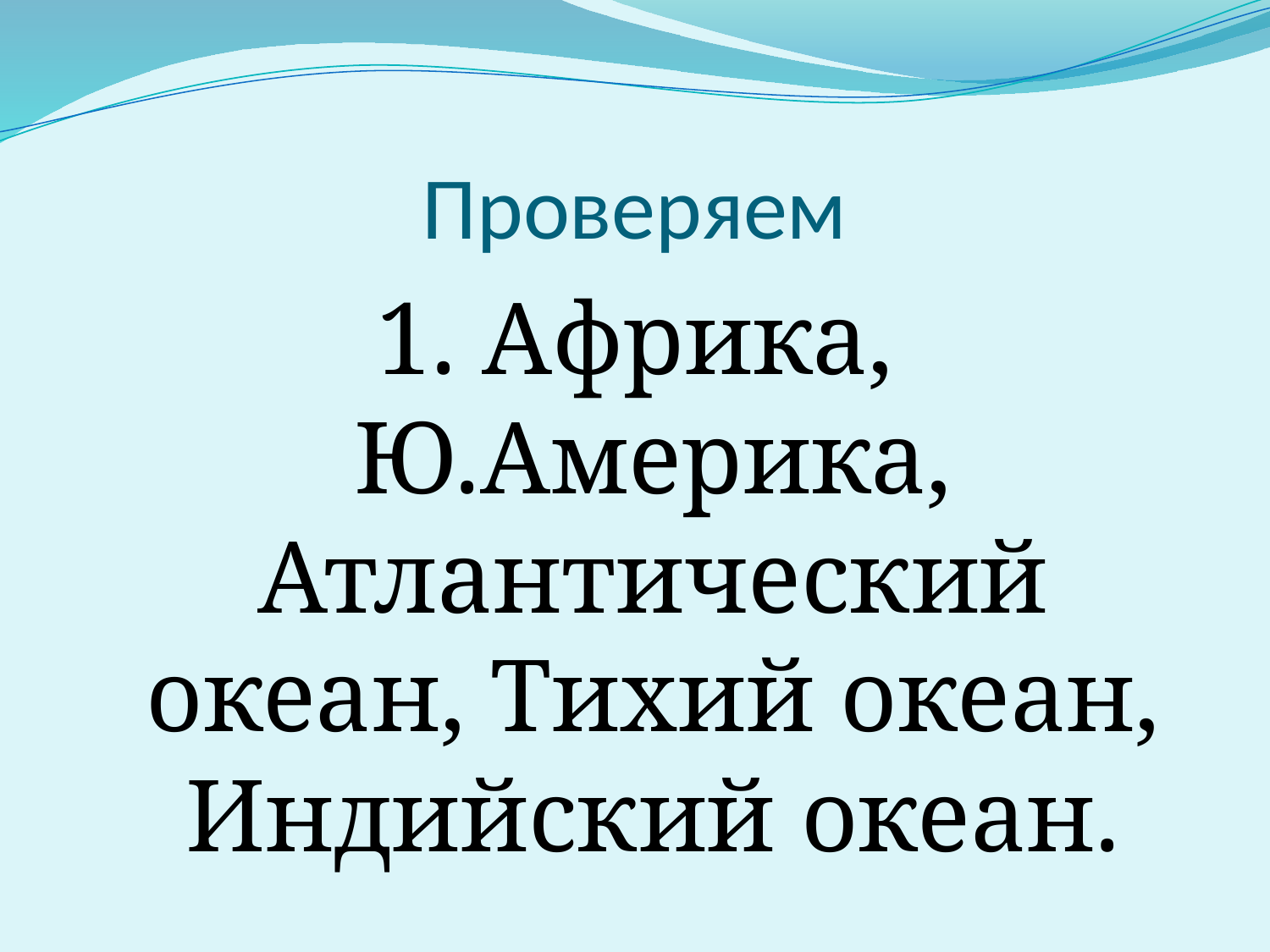

# Проверяем
1. Африка, Ю.Америка, Атлантический океан, Тихий океан, Индийский океан.